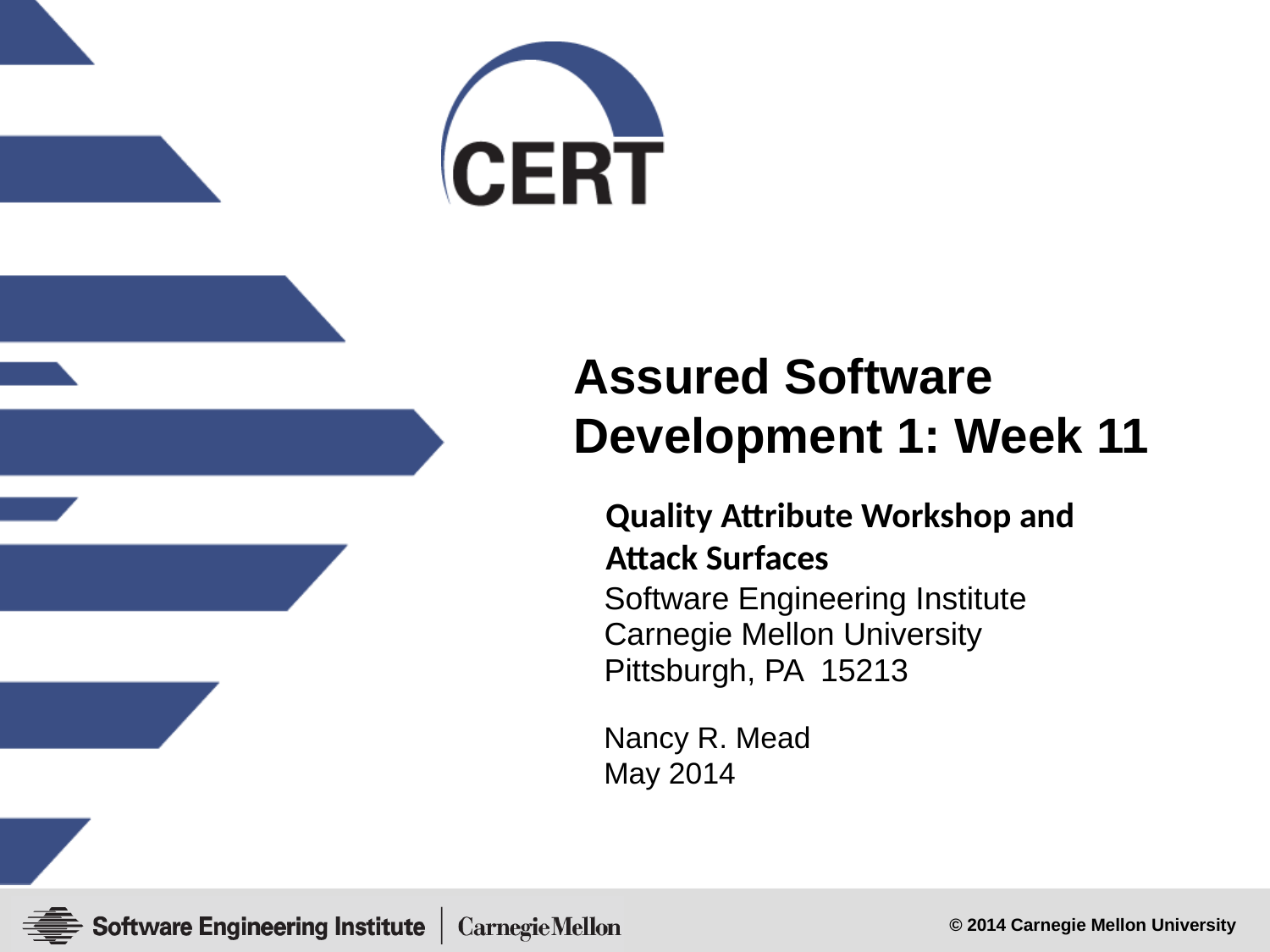

Assured Software Development 1: Week 11
Quality Attribute Workshop and
Attack Surfaces
Nancy R. Mead
May 2014